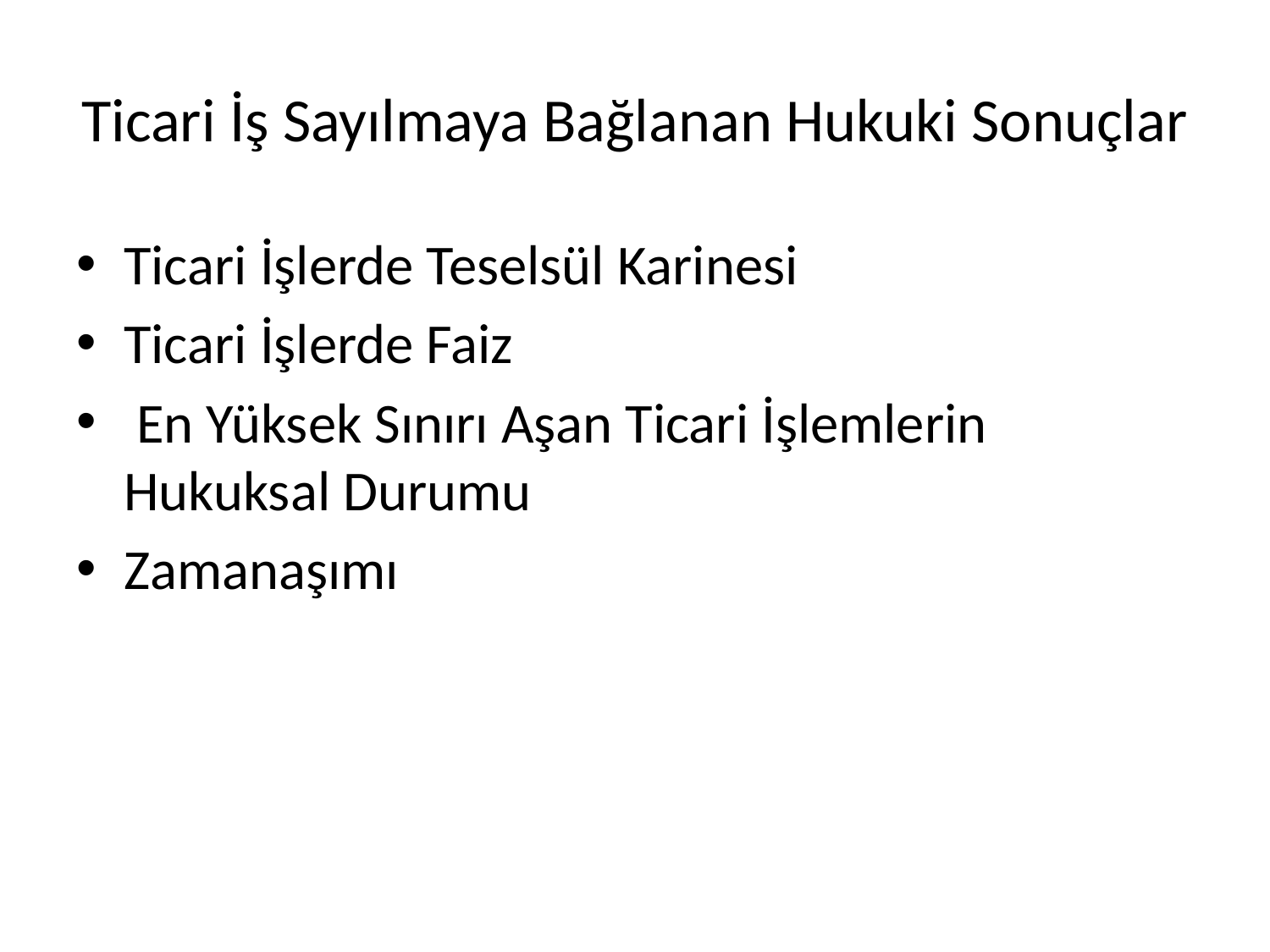

# Ticari İş Sayılmaya Bağlanan Hukuki Sonuçlar
Ticari İşlerde Teselsül Karinesi
Ticari İşlerde Faiz
 En Yüksek Sınırı Aşan Ticari İşlemlerin Hukuksal Durumu
Zamanaşımı